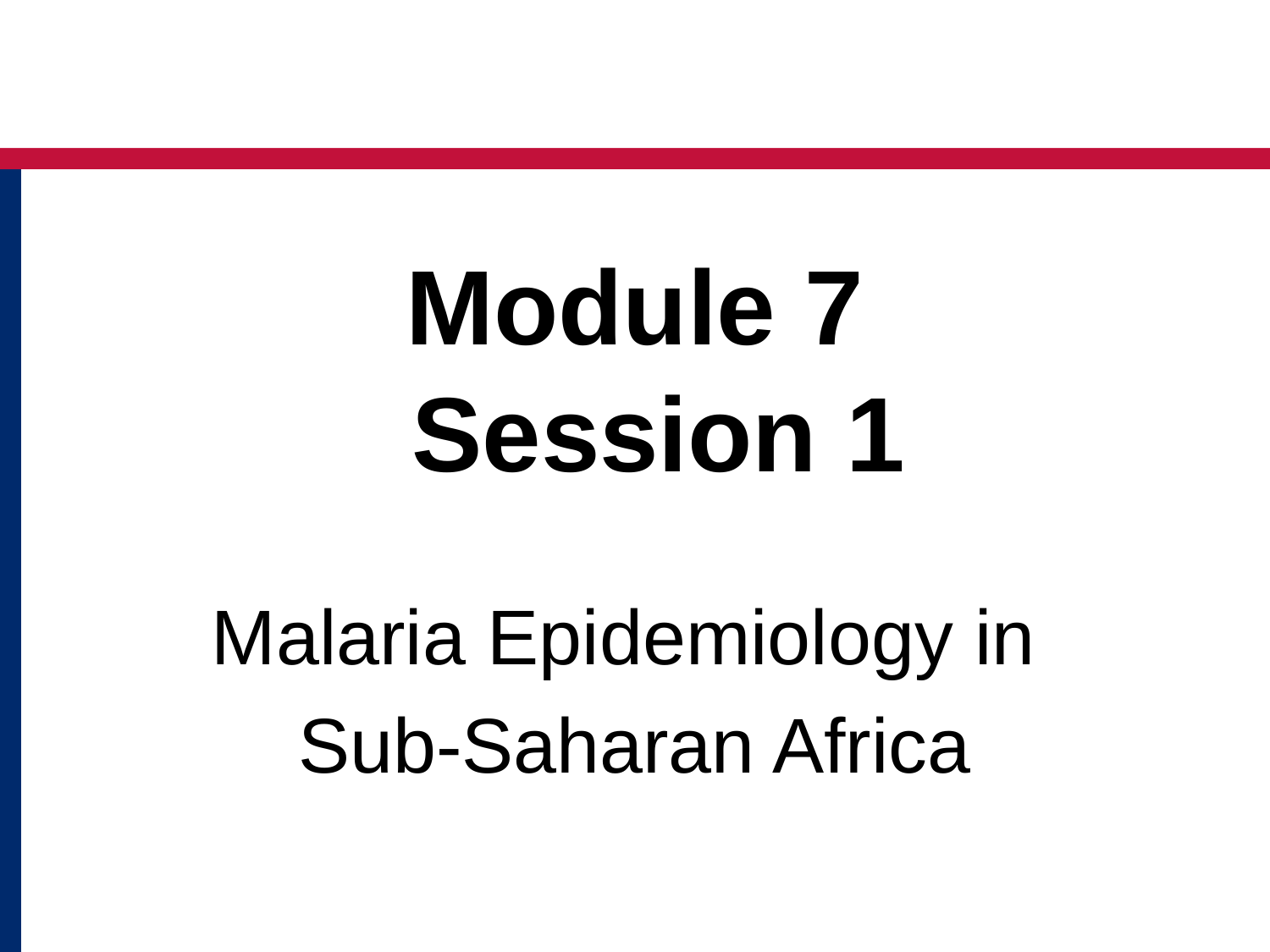

Module 7
Session 1

Malaria Epidemiology in
Sub-Saharan Africa